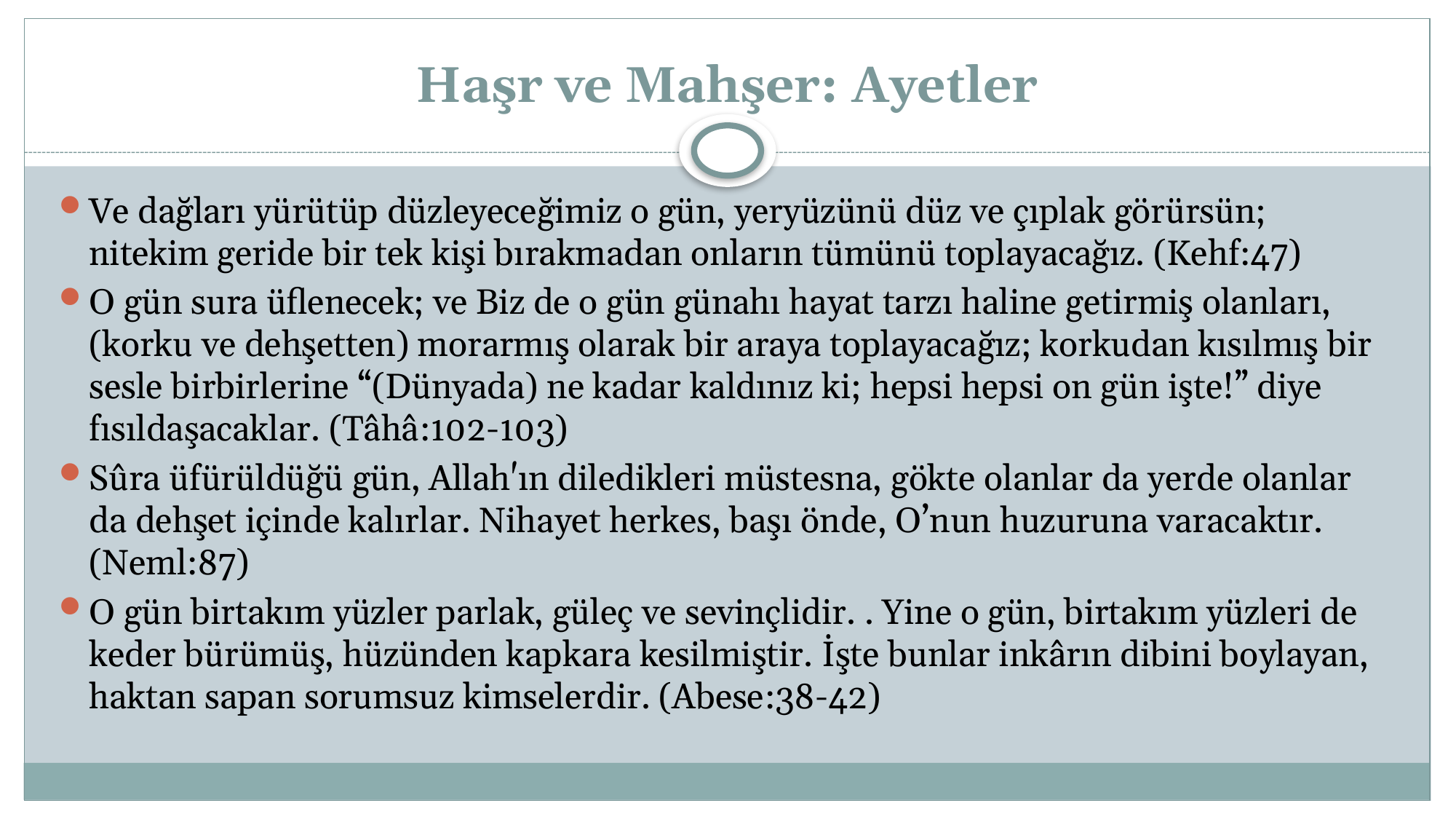

# Haşr ve Mahşer: Ayetler
Ve dağları yürütüp düzleyeceğimiz o gün, yeryüzünü düz ve çıplak görürsün; nitekim geride bir tek kişi bırakmadan onların tümünü toplayacağız. (Kehf:47)
O gün sura üflenecek; ve Biz de o gün günahı hayat tarzı haline getirmiş olanları, (korku ve dehşetten) morarmış olarak bir araya toplayacağız; korkudan kısılmış bir sesle birbirlerine “(Dünyada) ne kadar kaldınız ki; hepsi hepsi on gün işte!” diye fısıldaşacaklar. (Tâhâ:102-103)
Sûra üfürüldüğü gün, Allah'ın diledikleri müstesna, gökte olanlar da yerde olanlar da dehşet içinde kalırlar. Nihayet herkes, başı önde, O’nun huzuruna varacaktır. (Neml:87)
O gün birtakım yüzler parlak, güleç ve sevinçlidir. . Yine o gün, birtakım yüzleri de keder bürümüş, hüzünden kapkara kesilmiştir. İşte bunlar inkârın dibini boylayan, haktan sapan sorumsuz kimselerdir. (Abese:38-42)